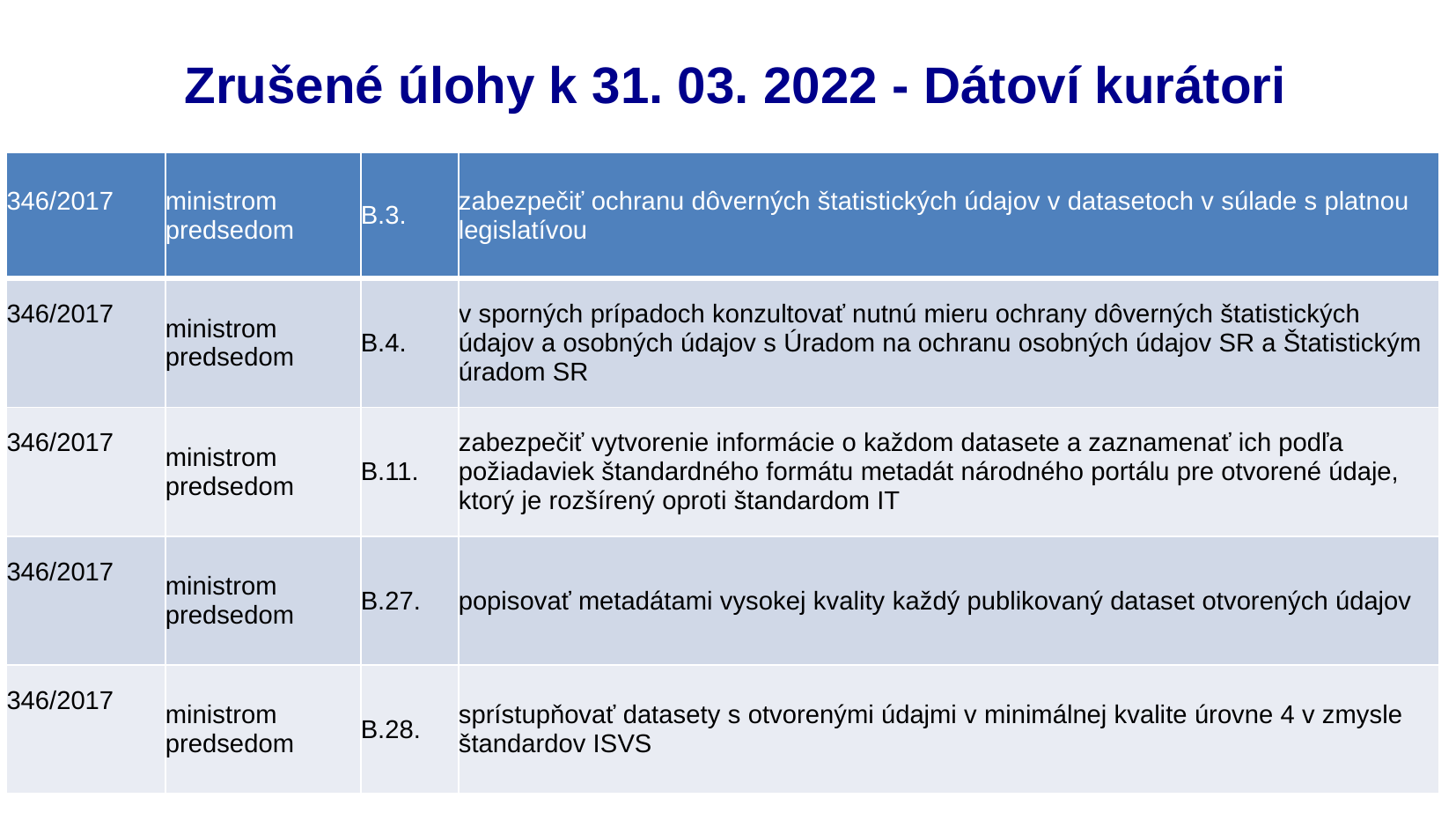

Zrušené úlohy k 31. 03. 2022 - Dátoví kurátori
| 346/2017 | ministrom predsedom | B.3. | zabezpečiť ochranu dôverných štatistických údajov v datasetoch v súlade s platnou legislatívou |
| --- | --- | --- | --- |
| 346/2017 | ministrom predsedom | B.4. | v sporných prípadoch konzultovať nutnú mieru ochrany dôverných štatistických údajov a osobných údajov s Úradom na ochranu osobných údajov SR a Štatistickým úradom SR |
| 346/2017 | ministrom predsedom | B.11. | zabezpečiť vytvorenie informácie o každom datasete a zaznamenať ich podľa požiadaviek štandardného formátu metadát národného portálu pre otvorené údaje, ktorý je rozšírený oproti štandardom IT |
| 346/2017 | ministrom predsedom | B.27. | popisovať metadátami vysokej kvality každý publikovaný dataset otvorených údajov |
| 346/2017 | ministrom predsedom | B.28. | sprístupňovať datasety s otvorenými údajmi v minimálnej kvalite úrovne 4 v zmysle štandardov ISVS |
Click to add text